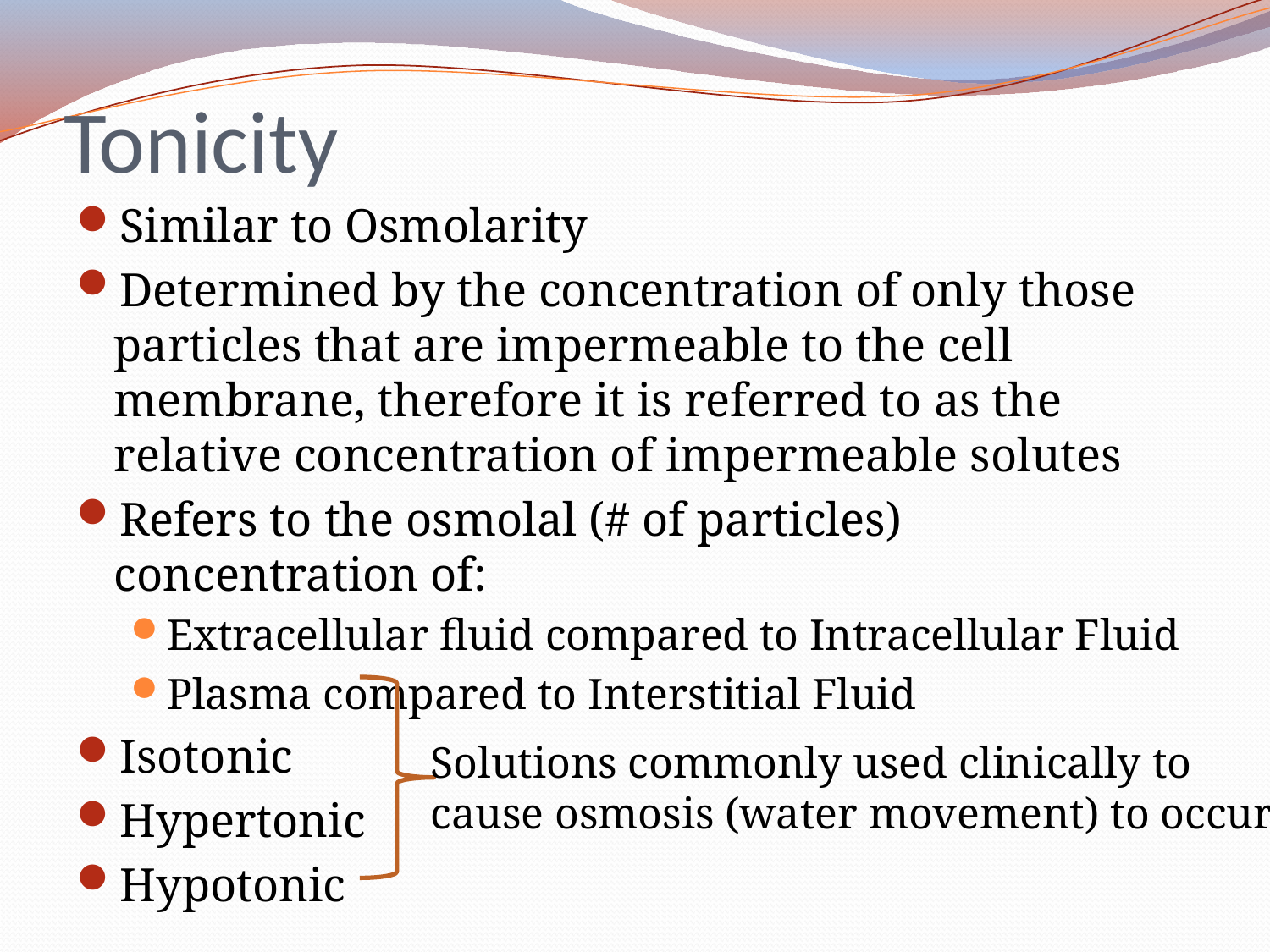

# Tonicity
Similar to Osmolarity
Determined by the concentration of only those particles that are impermeable to the cell membrane, therefore it is referred to as the relative concentration of impermeable solutes
Refers to the osmolal (# of particles) concentration of:
Extracellular fluid compared to Intracellular Fluid
Plasma compared to Interstitial Fluid
Isotonic
Hypertonic
Hypotonic

Solutions commonly used clinically to
cause osmosis (water movement) to occur